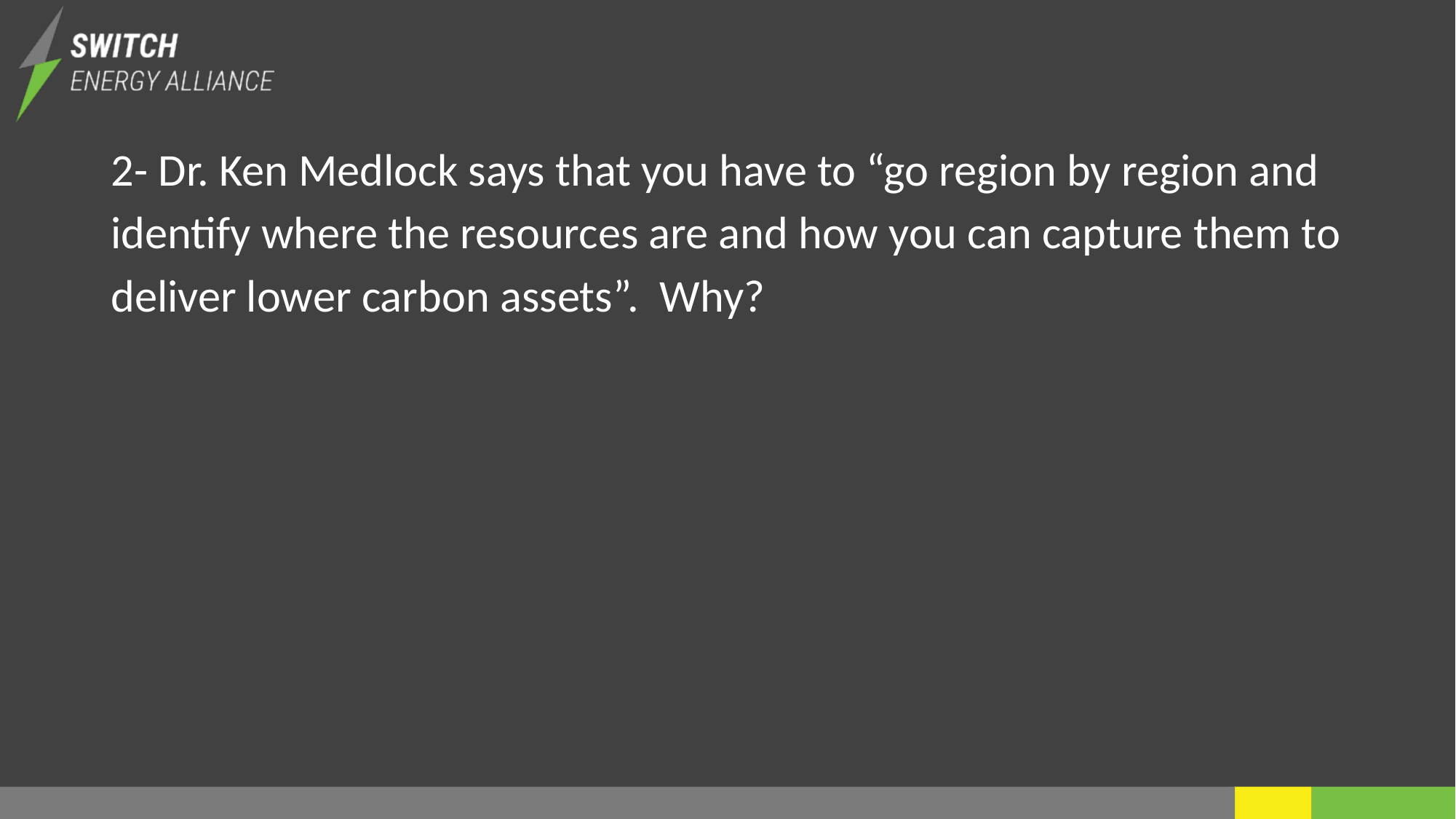

2- Dr. Ken Medlock says that you have to “go region by region and identify where the resources are and how you can capture them to deliver lower carbon assets”.  Why?